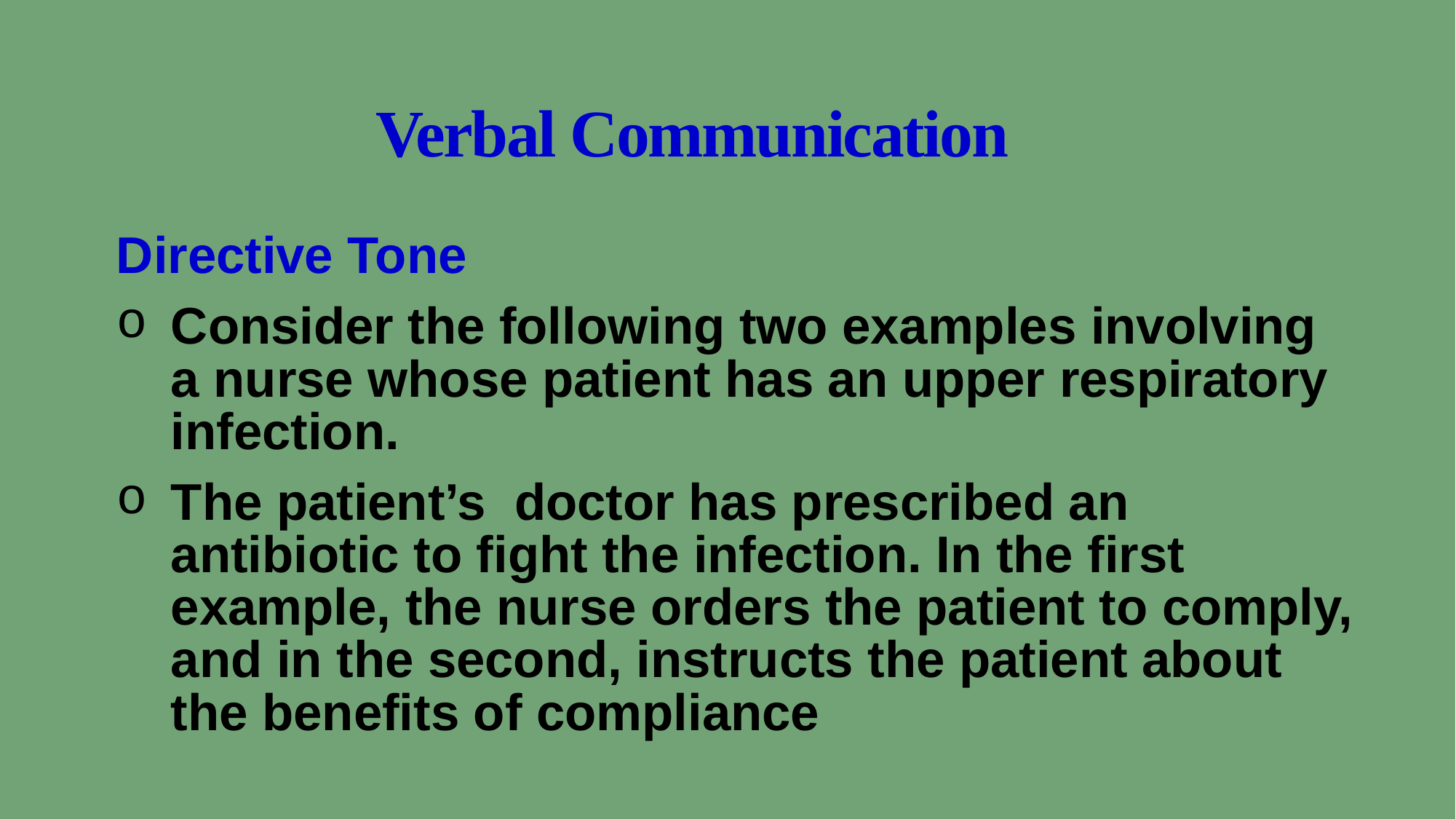

# Verbal Communication
Directive Tone
Consider the following two examples involving a nurse whose patient has an upper respiratory infection.
The patient’s  doctor has prescribed an antibiotic to fight the infection. In the first example, the nurse orders the patient to comply, and in the second, instructs the patient about the benefits of compliance